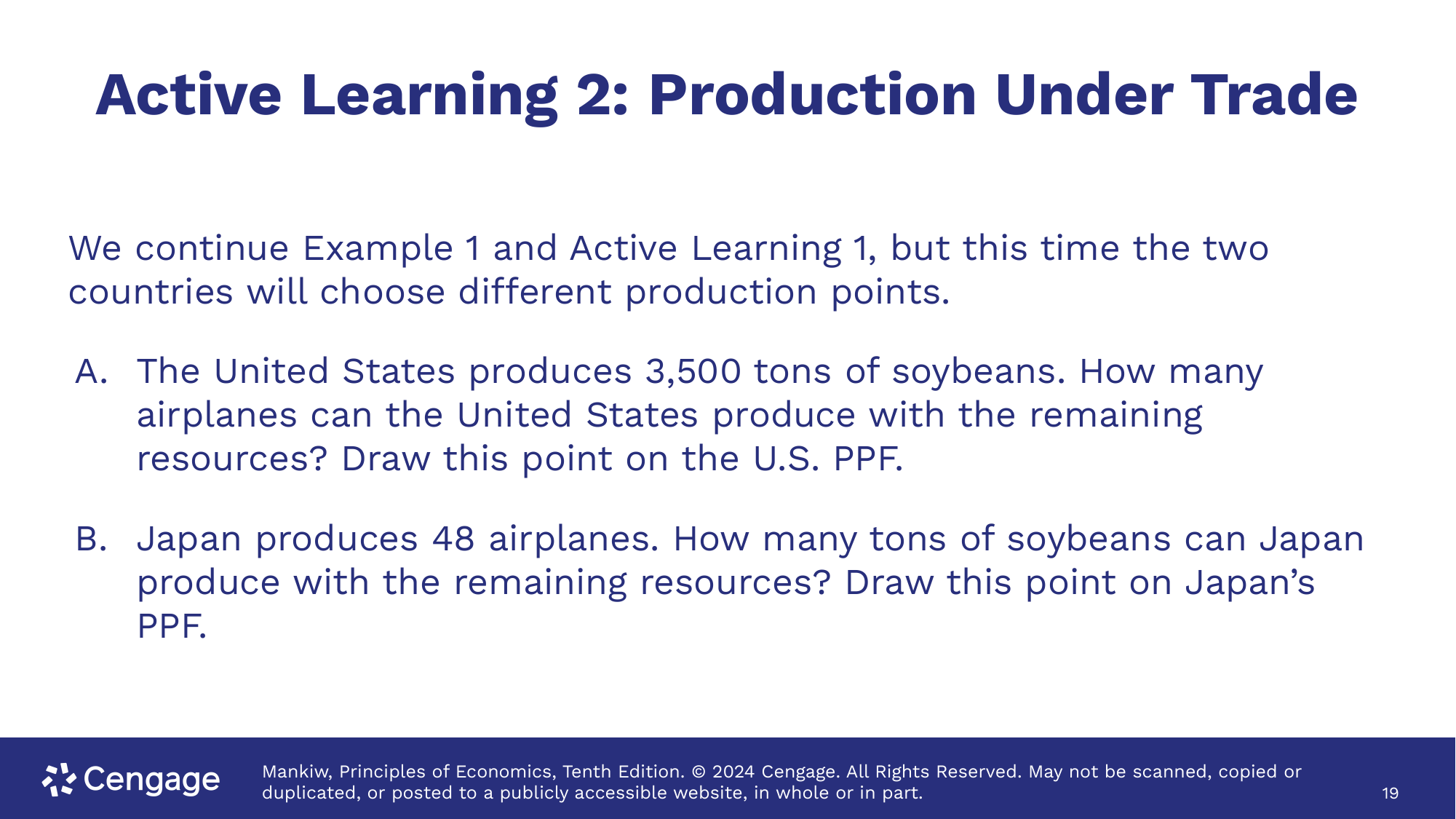

# Active Learning 2: Production Under Trade
We continue Example 1 and Active Learning 1, but this time the two countries will choose different production points.
The United States produces 3,500 tons of soybeans. How many airplanes can the United States produce with the remaining resources? Draw this point on the U.S. PPF.
Japan produces 48 airplanes. How many tons of soybeans can Japan produce with the remaining resources? Draw this point on Japan’s PPF.